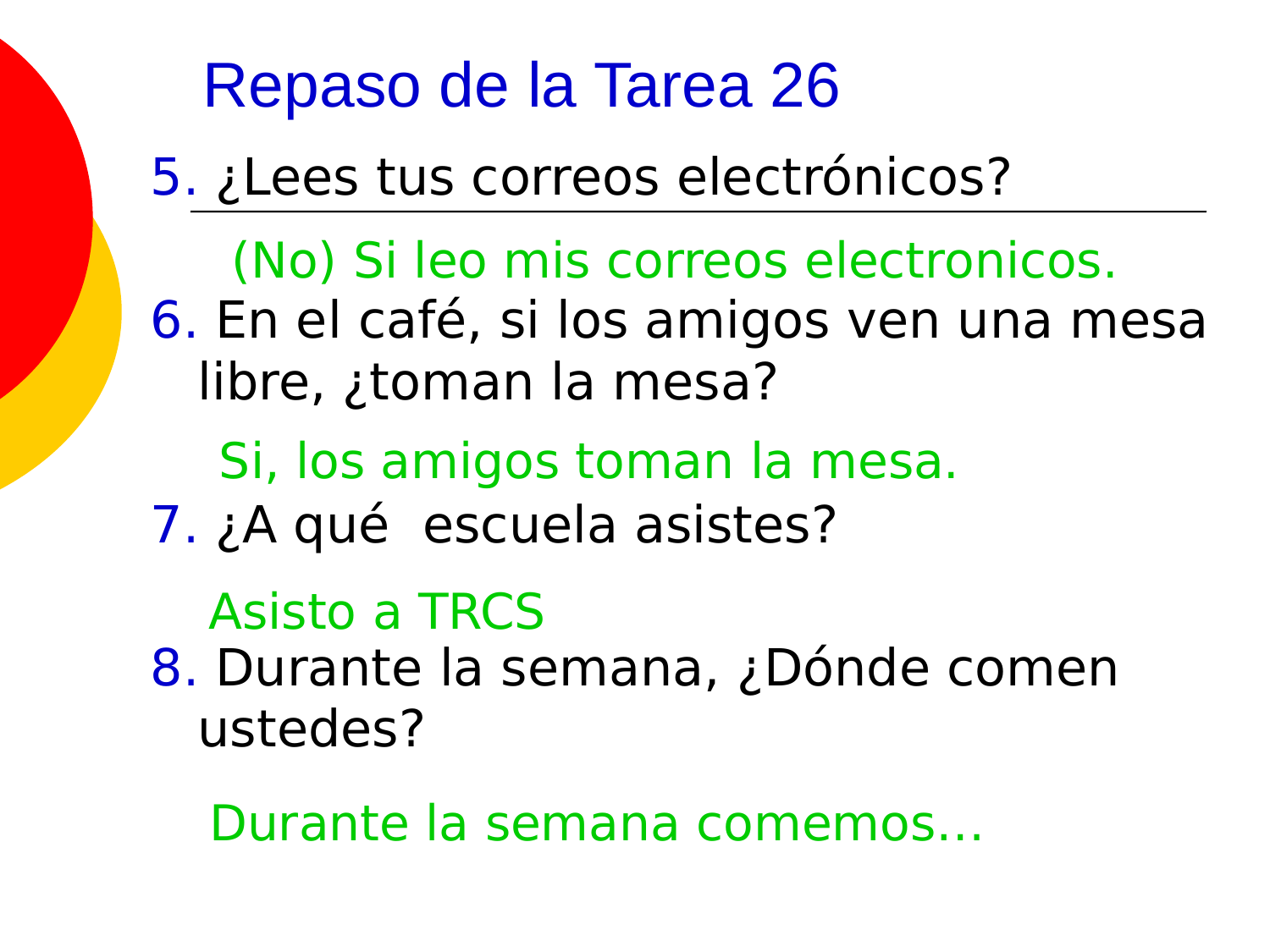

# Repaso de la Tarea 26
5. ¿Lees tus correos electrónicos?

6. En el café, si los amigos ven una mesa libre, ¿toman la mesa?

7. ¿A qué  escuela asistes?

8. Durante la semana, ¿Dónde comen ustedes?
(No) Si leo mis correos electronicos.
Si, los amigos toman la mesa.
Asisto a TRCS
Durante la semana comemos…